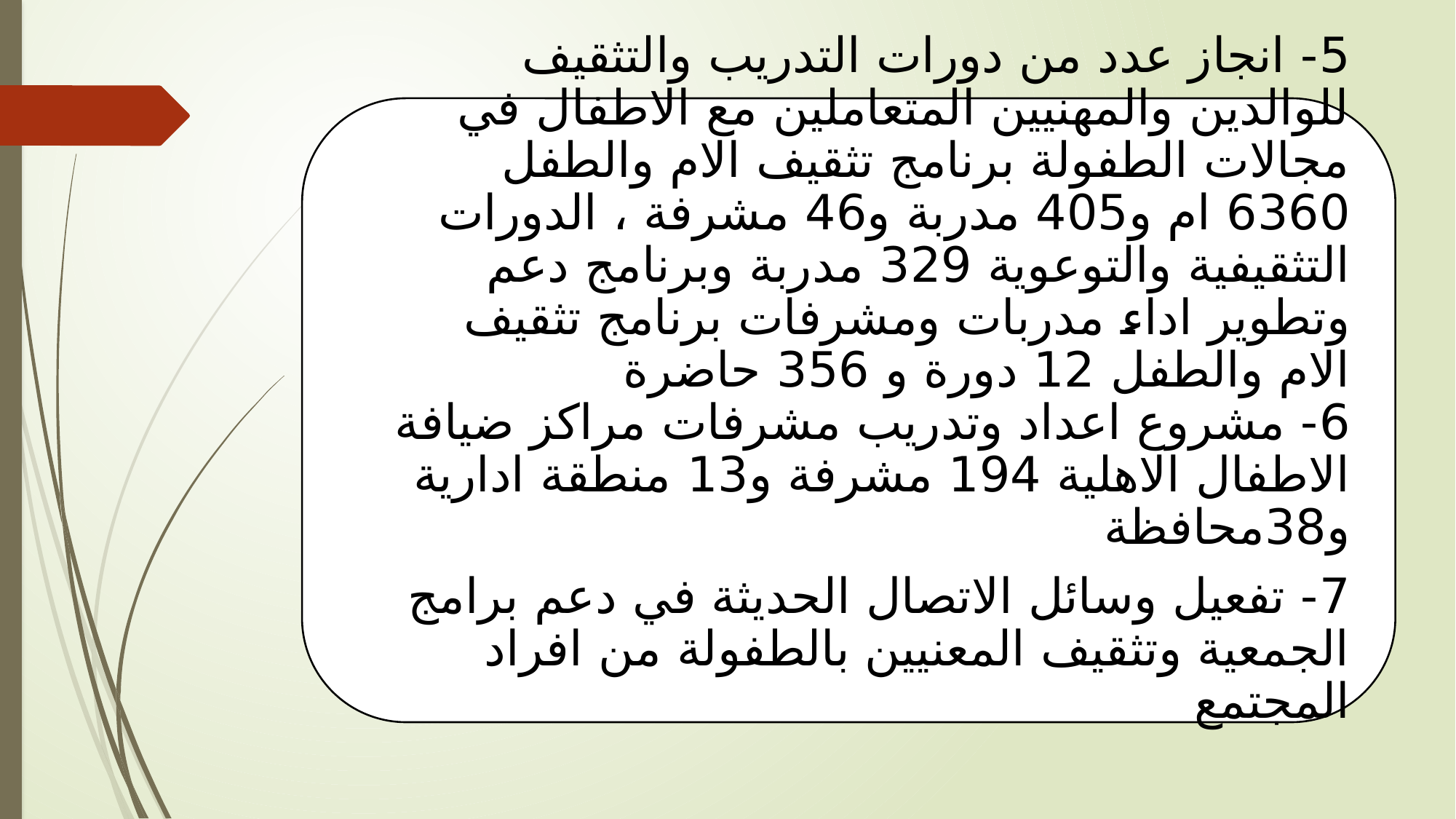

5- انجاز عدد من دورات التدريب والتثقيف للوالدين والمهنيين المتعاملين مع الاطفال في مجالات الطفولة برنامج تثقيف الام والطفل 6360 ام و405 مدربة و46 مشرفة ، الدورات التثقيفية والتوعوية 329 مدربة وبرنامج دعم وتطوير اداء مدربات ومشرفات برنامج تثقيف الام والطفل 12 دورة و 356 حاضرة
6- مشروع اعداد وتدريب مشرفات مراكز ضيافة الاطفال الاهلية 194 مشرفة و13 منطقة ادارية و38محافظة
7- تفعيل وسائل الاتصال الحديثة في دعم برامج الجمعية وتثقيف المعنيين بالطفولة من افراد المجتمع